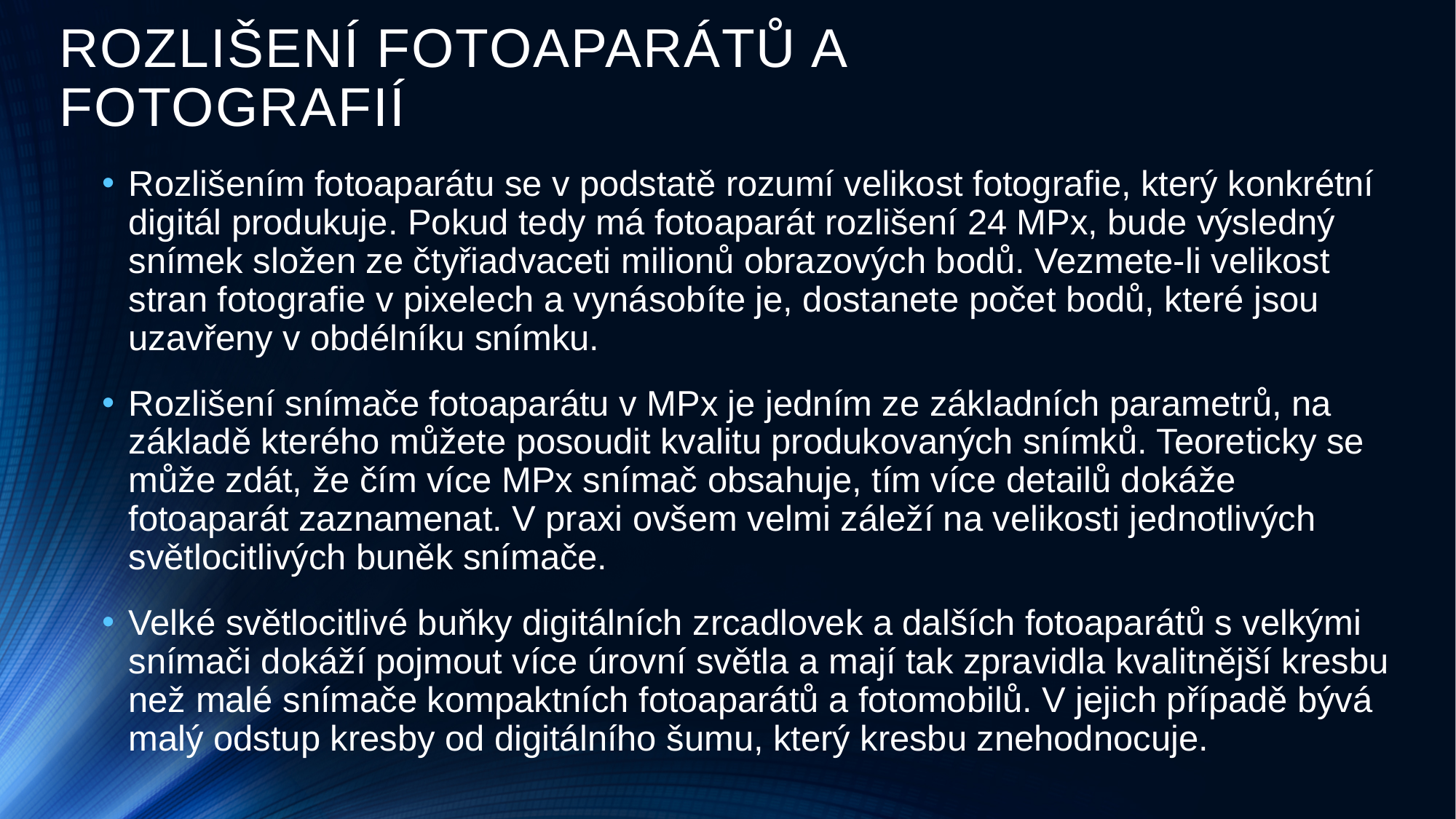

# ROZLIŠENÍ FOTOAPARÁTŮ A FOTOGRAFIÍ
Rozlišením fotoaparátu se v podstatě rozumí velikost fotografie, který konkrétní digitál produkuje. Pokud tedy má fotoaparát rozlišení 24 MPx, bude výsledný snímek složen ze čtyřiadvaceti milionů obrazových bodů. Vezmete-li velikost stran fotografie v pixelech a vynásobíte je, dostanete počet bodů, které jsou uzavřeny v obdélníku snímku.
Rozlišení snímače fotoaparátu v MPx je jedním ze základních parametrů, na základě kterého můžete posoudit kvalitu produkovaných snímků. Teoreticky se může zdát, že čím více MPx snímač obsahuje, tím více detailů dokáže fotoaparát zaznamenat. V praxi ovšem velmi záleží na velikosti jednotlivých světlocitlivých buněk snímače.
Velké světlocitlivé buňky digitálních zrcadlovek a dalších fotoaparátů s velkými snímači dokáží pojmout více úrovní světla a mají tak zpravidla kvalitnější kresbu než malé snímače kompaktních fotoaparátů a fotomobilů. V jejich případě bývá malý odstup kresby od digitálního šumu, který kresbu znehodnocuje.